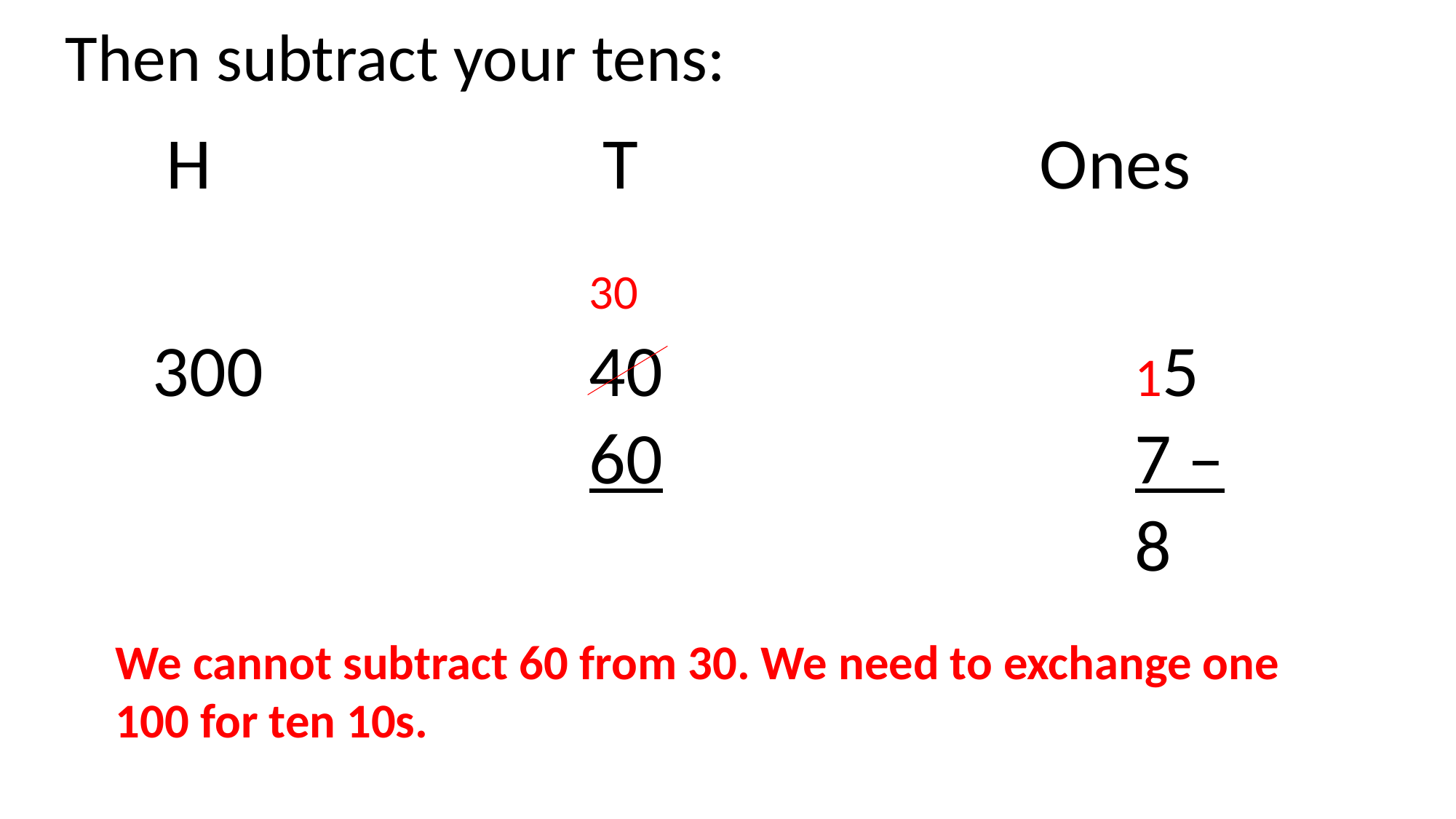

Then subtract your tens:
H				T				Ones
				30
300			40					15
				60					7 –
									8

We cannot subtract 60 from 30. We need to exchange one 100 for ten 10s.